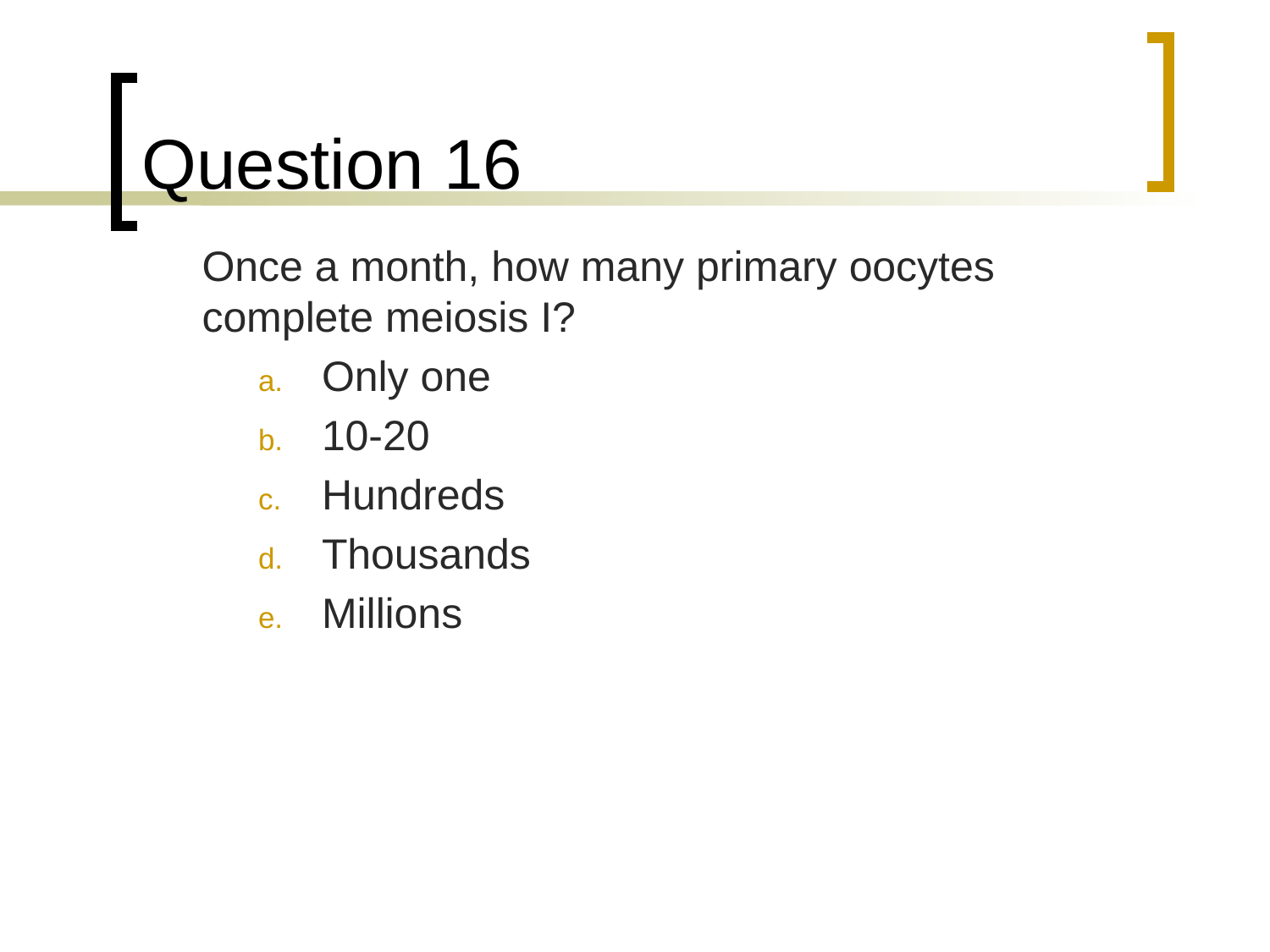

# Question 16
	Once a month, how many primary oocytes complete meiosis I?
Only one
10-20
Hundreds
Thousands
Millions